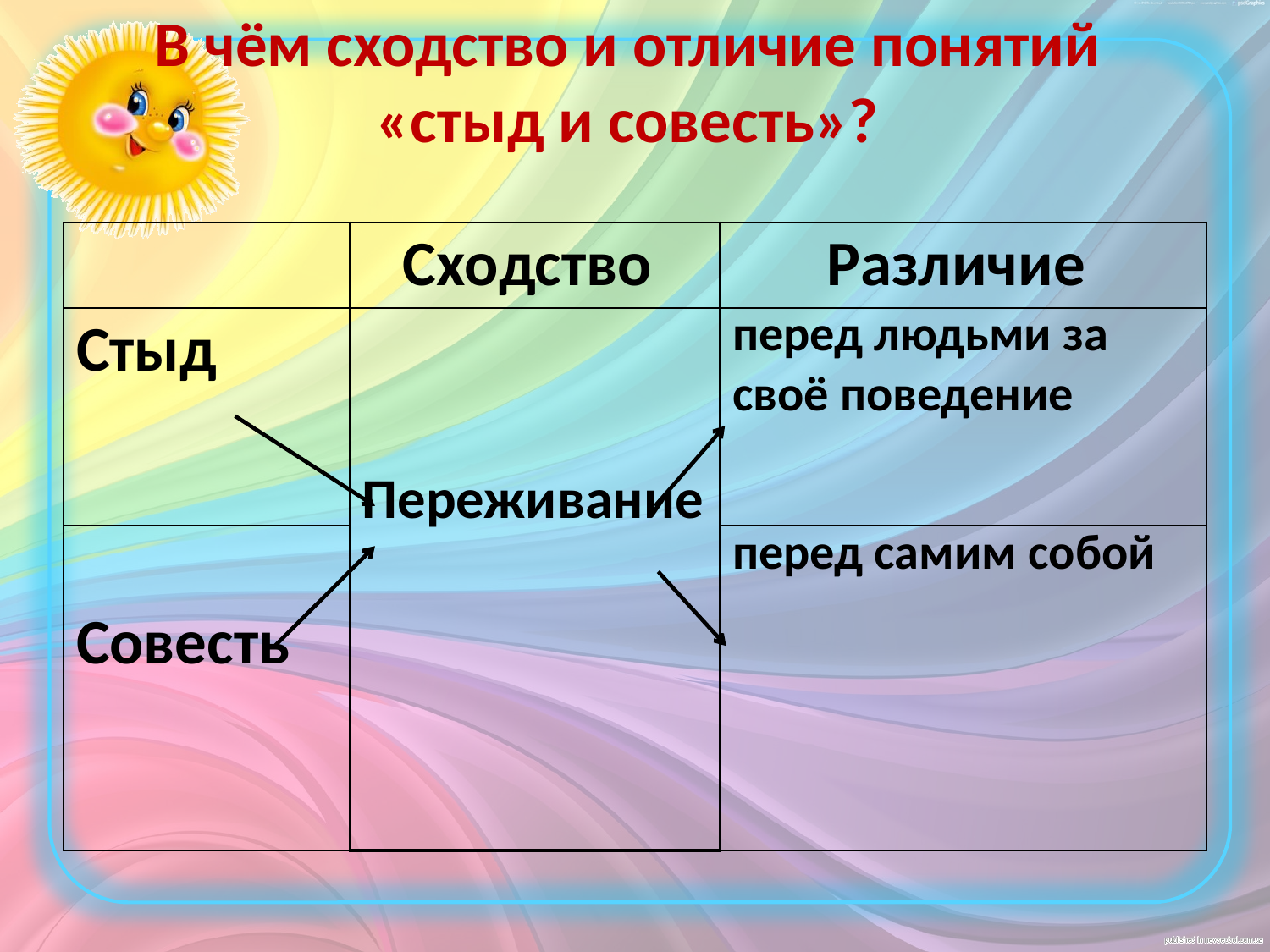

В чём сходство и отличие понятий  «стыд и совесть»?
|  | Сходство | Различие |
| --- | --- | --- |
| Стыд | Переживание | перед людьми за своё поведение |
| Совесть |  | перед самим собой |